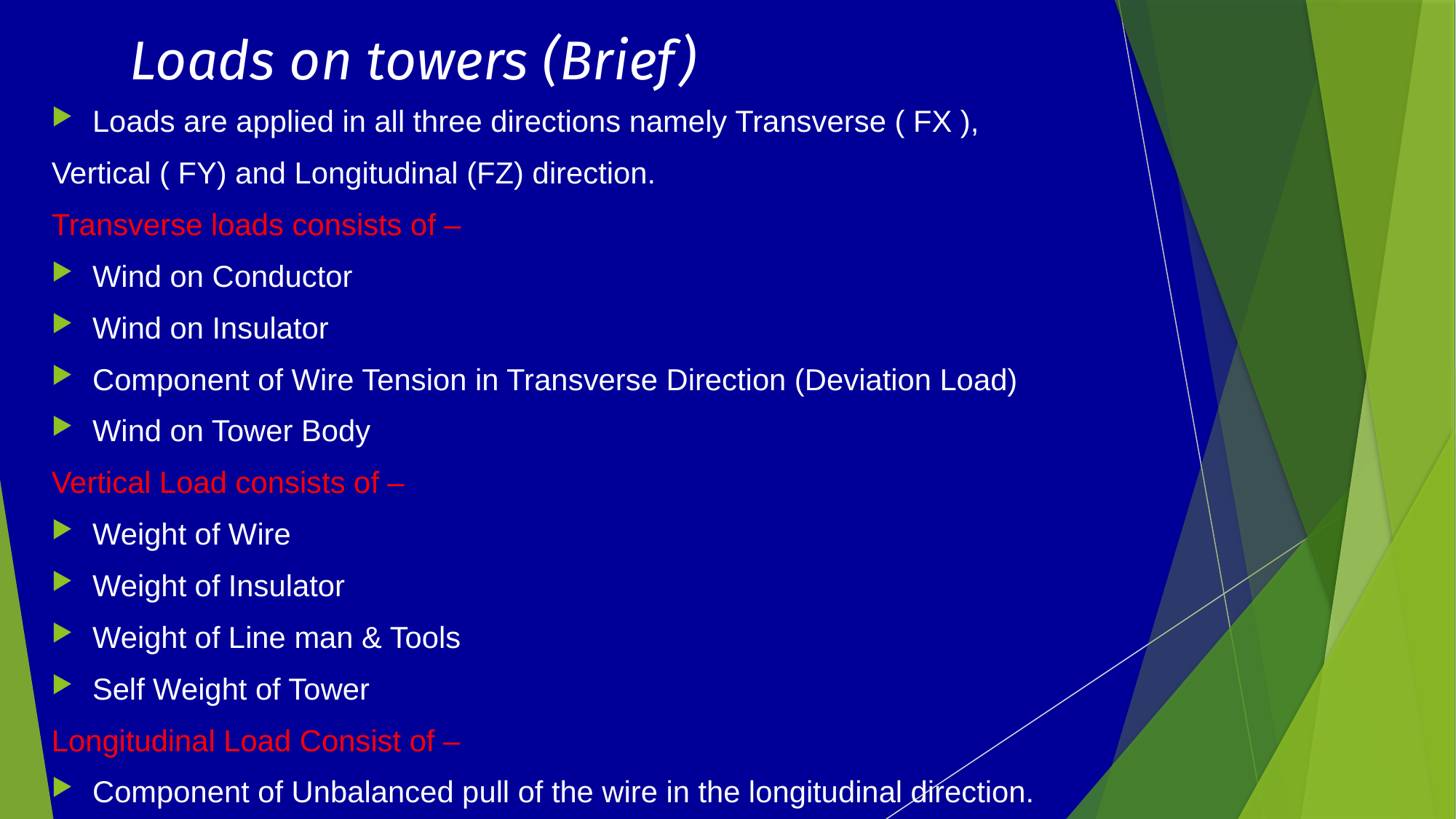

# Loads on towers (Brief)
Loads are applied in all three directions namely Transverse ( FX ),
Vertical ( FY) and Longitudinal (FZ) direction.
Transverse loads consists of –
Wind on Conductor
Wind on Insulator
Component of Wire Tension in Transverse Direction (Deviation Load)
Wind on Tower Body
Vertical Load consists of –
Weight of Wire
Weight of Insulator
Weight of Line man & Tools
Self Weight of Tower
Longitudinal Load Consist of –
Component of Unbalanced pull of the wire in the longitudinal direction.